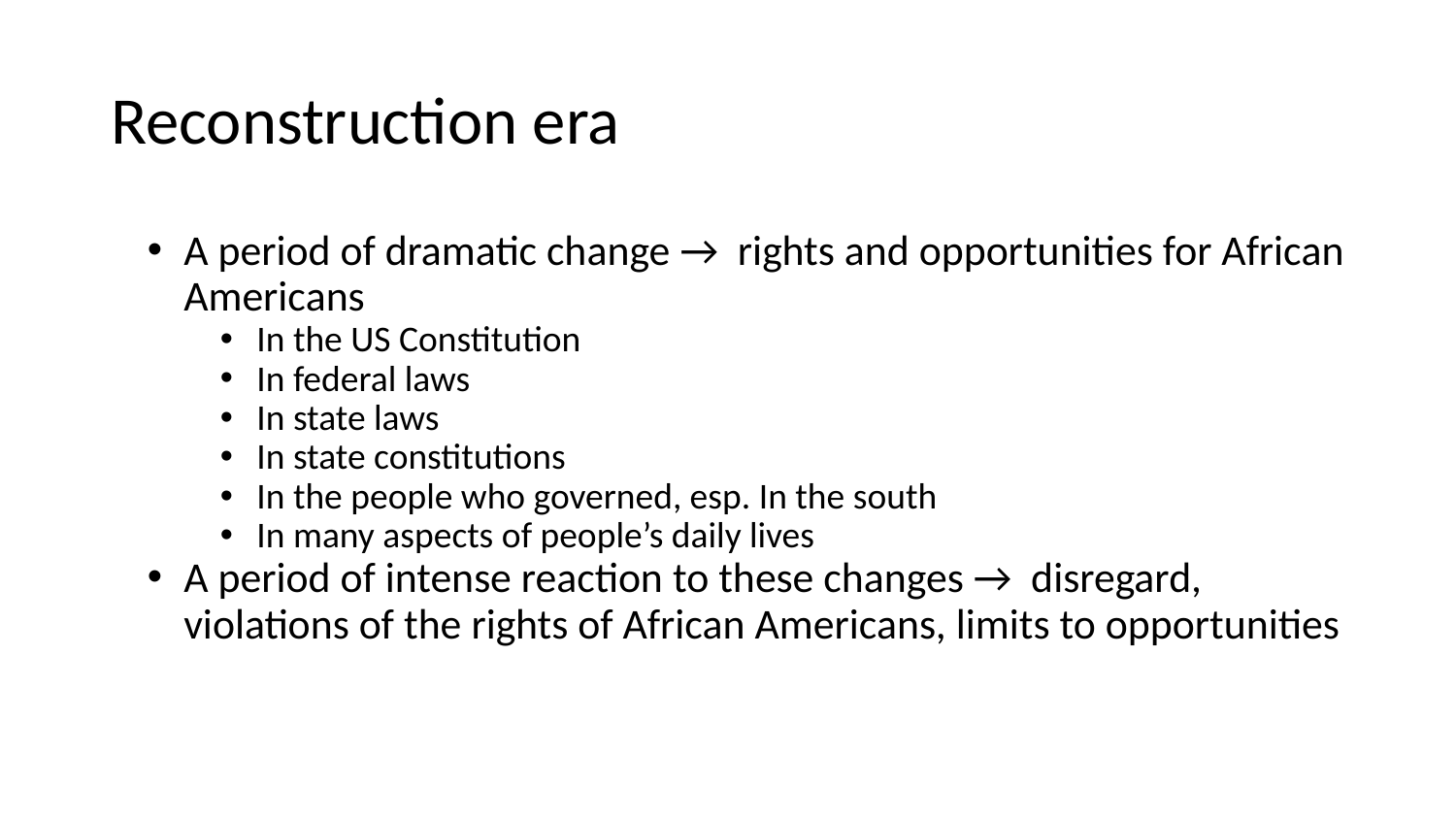

# Reconstruction era
A period of dramatic change →  rights and opportunities for African Americans
In the US Constitution
In federal laws
In state laws
In state constitutions
In the people who governed, esp. In the south
In many aspects of people’s daily lives
A period of intense reaction to these changes →  disregard, violations of the rights of African Americans, limits to opportunities